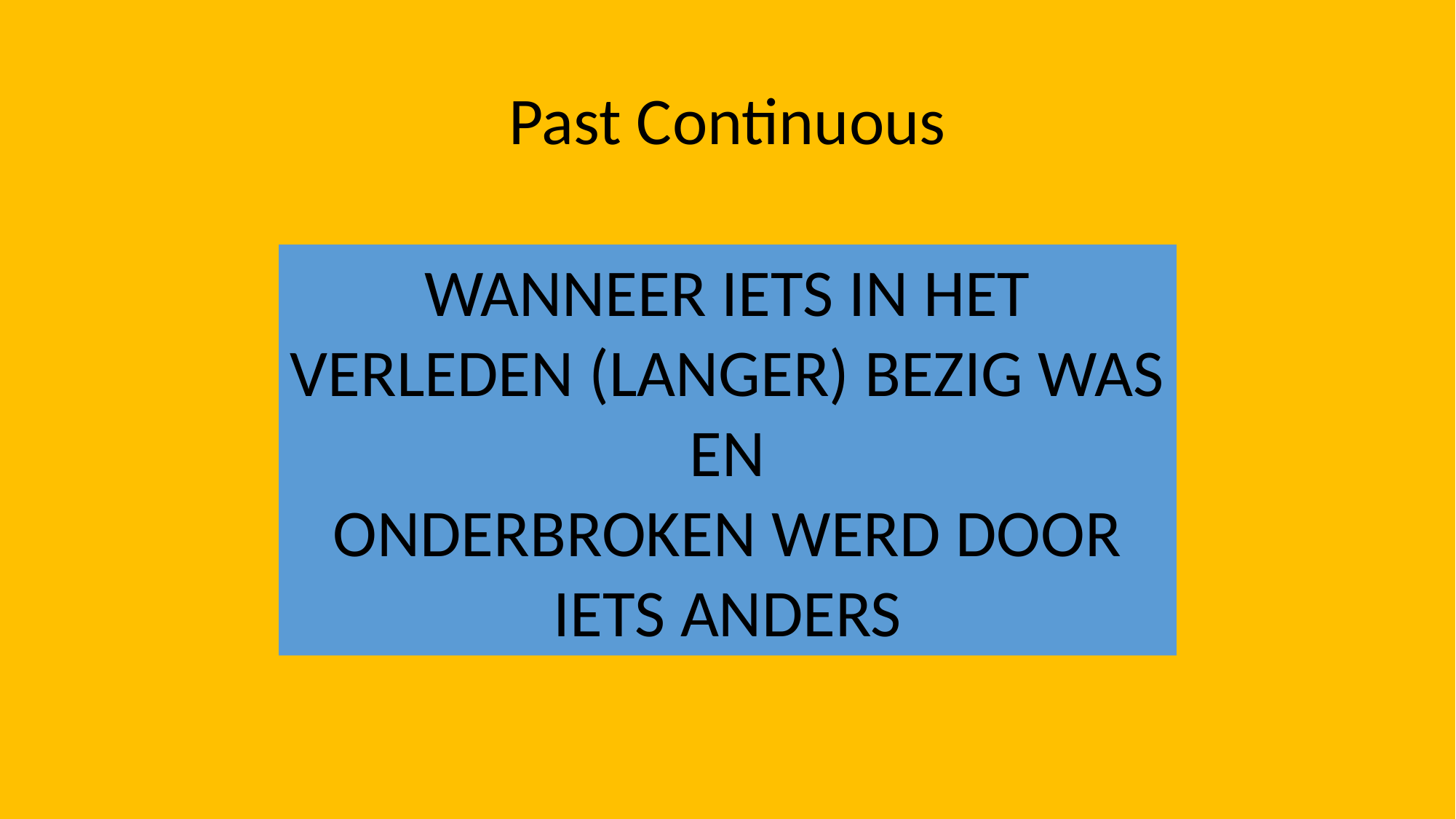

# Past Continuous
WANNEER IETS IN HET VERLEDEN (LANGER) BEZIG WAS
EN
ONDERBROKEN WERD DOOR IETS ANDERS